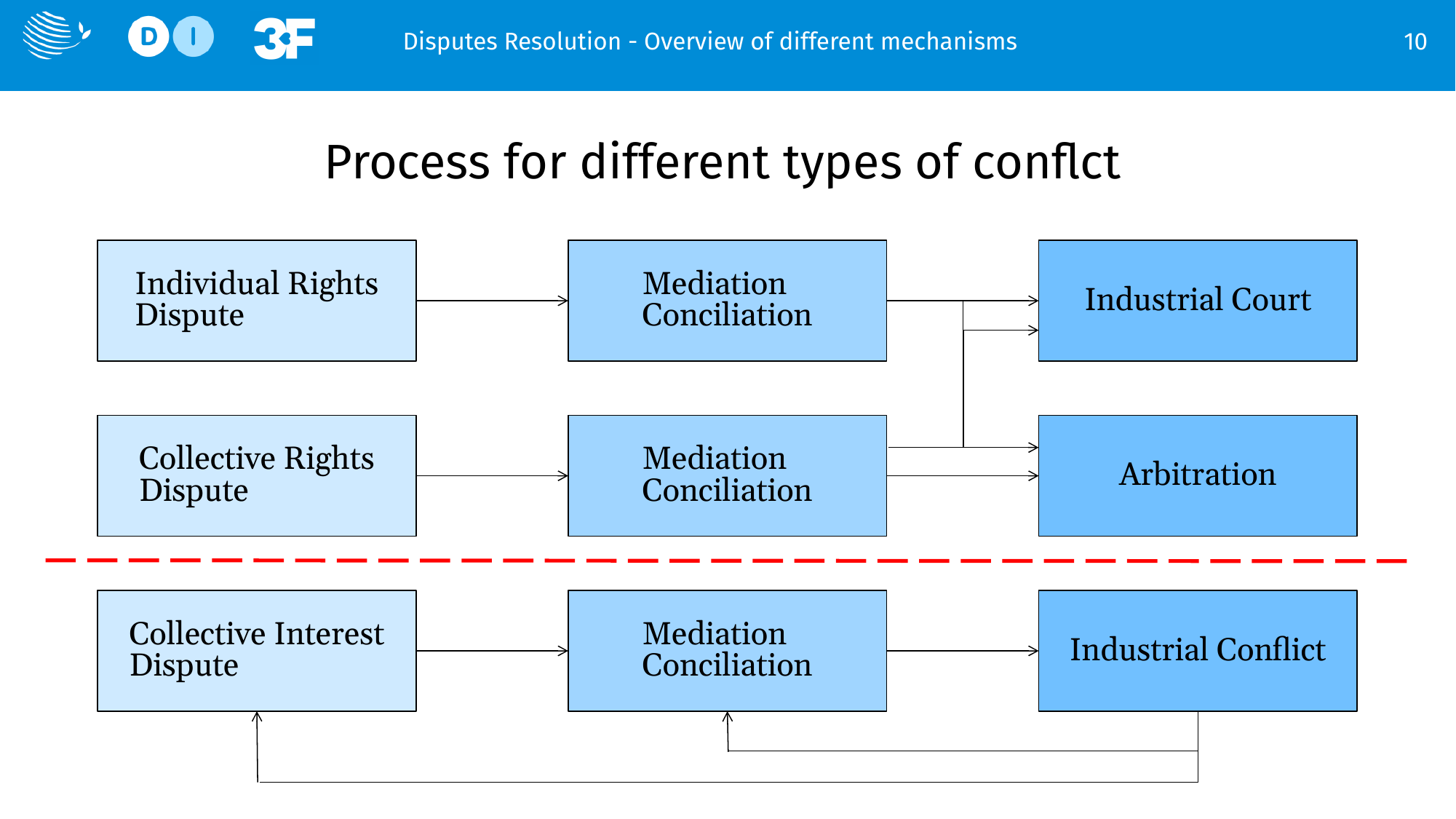

Disputes Resolution - Overview of different mechanisms
10
# Process for different types of conflct
Individual Rights Dispute
Mediation
Conciliation
Industrial Court
Arbitration
Collective Rights Dispute
Mediation
Conciliation
Collective Interest Dispute
Mediation
Conciliation
Industrial Conflict